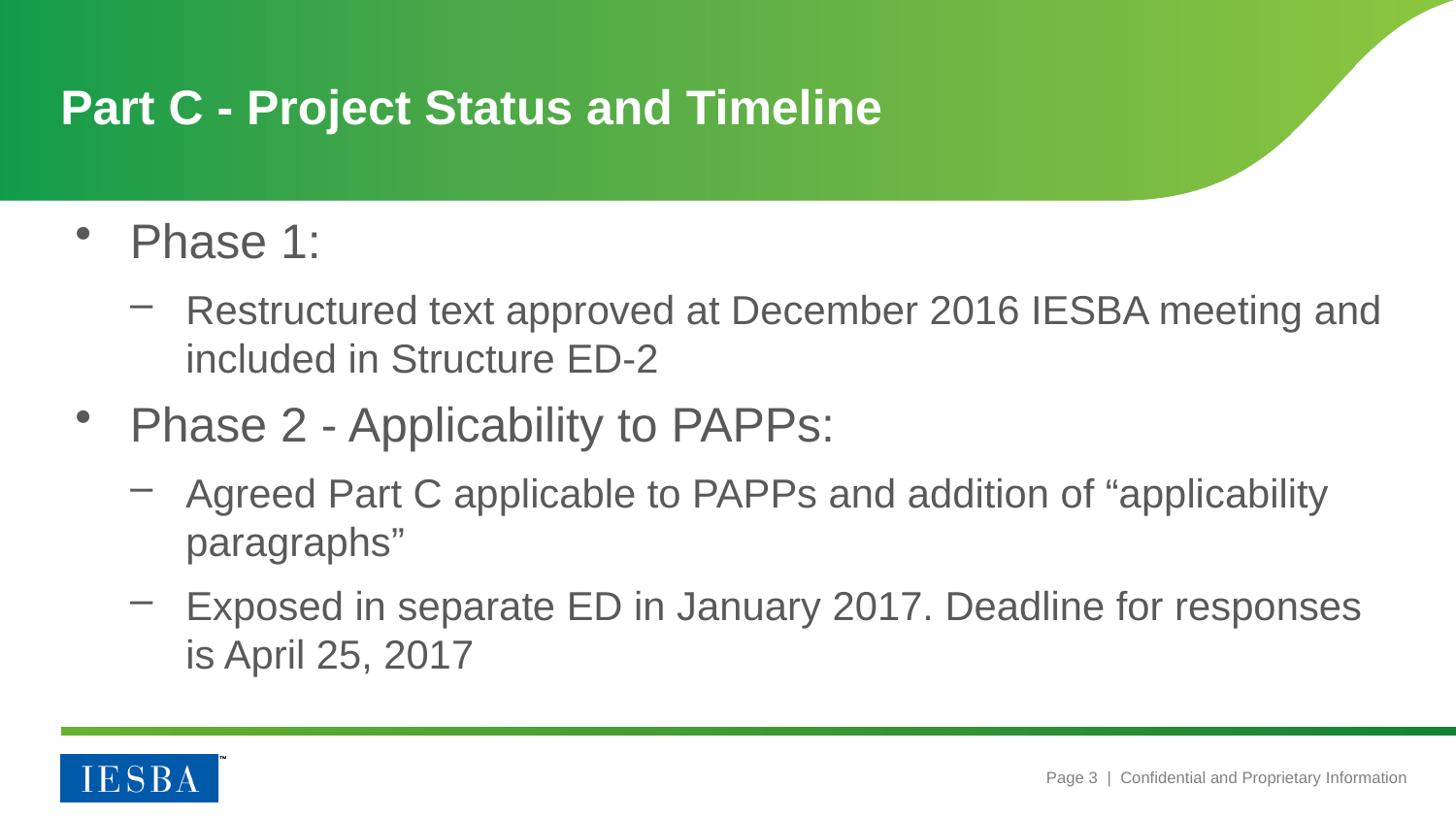

# Part C - Project Status and Timeline
Phase 1:
Restructured text approved at December 2016 IESBA meeting and included in Structure ED-2
Phase 2 - Applicability to PAPPs:
Agreed Part C applicable to PAPPs and addition of “applicability paragraphs”
Exposed in separate ED in January 2017. Deadline for responses is April 25, 2017